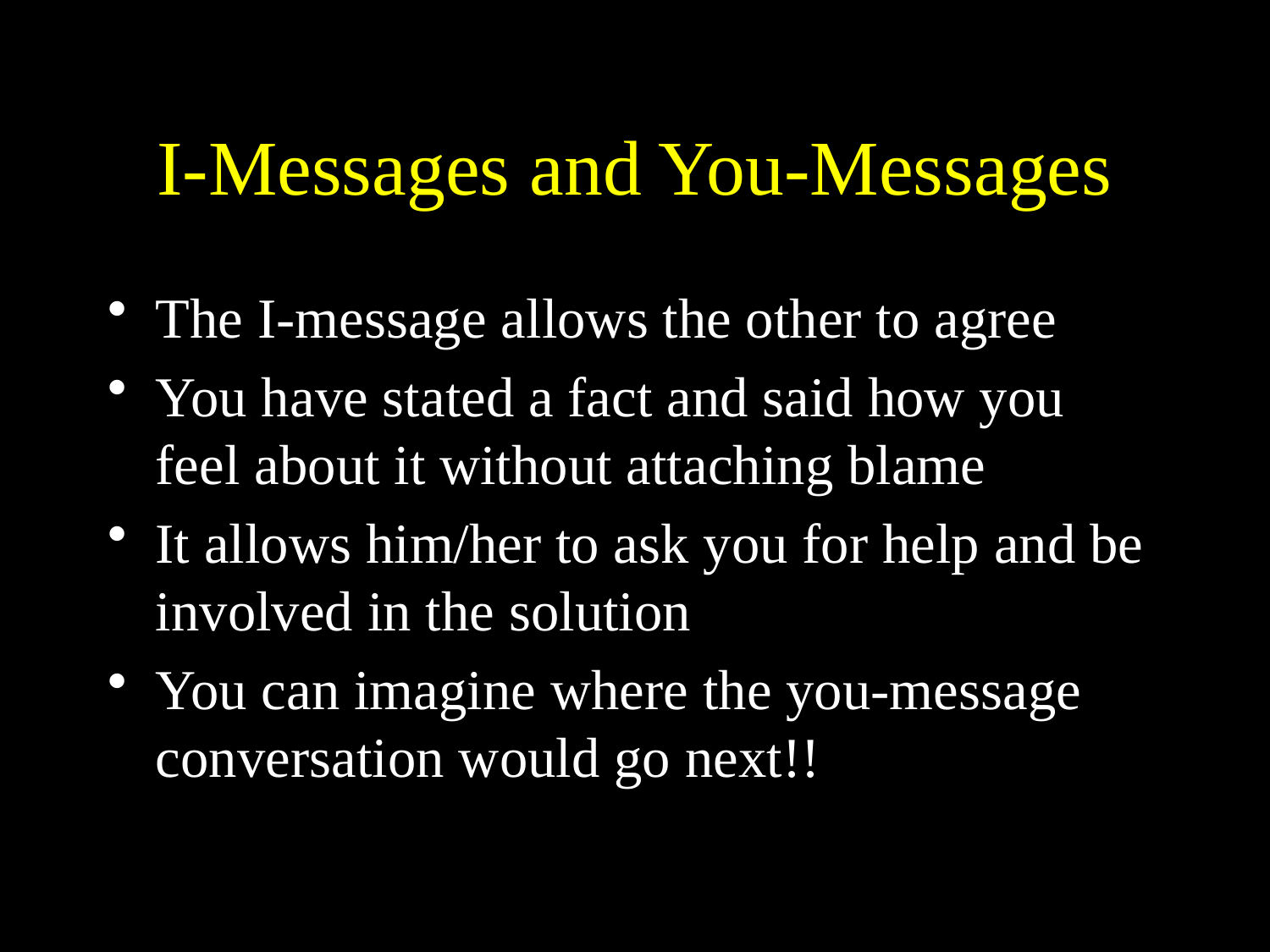

# I-Messages and You-Messages
The I-message allows the other to agree
You have stated a fact and said how you feel about it without attaching blame
It allows him/her to ask you for help and be involved in the solution
You can imagine where the you-message conversation would go next!!